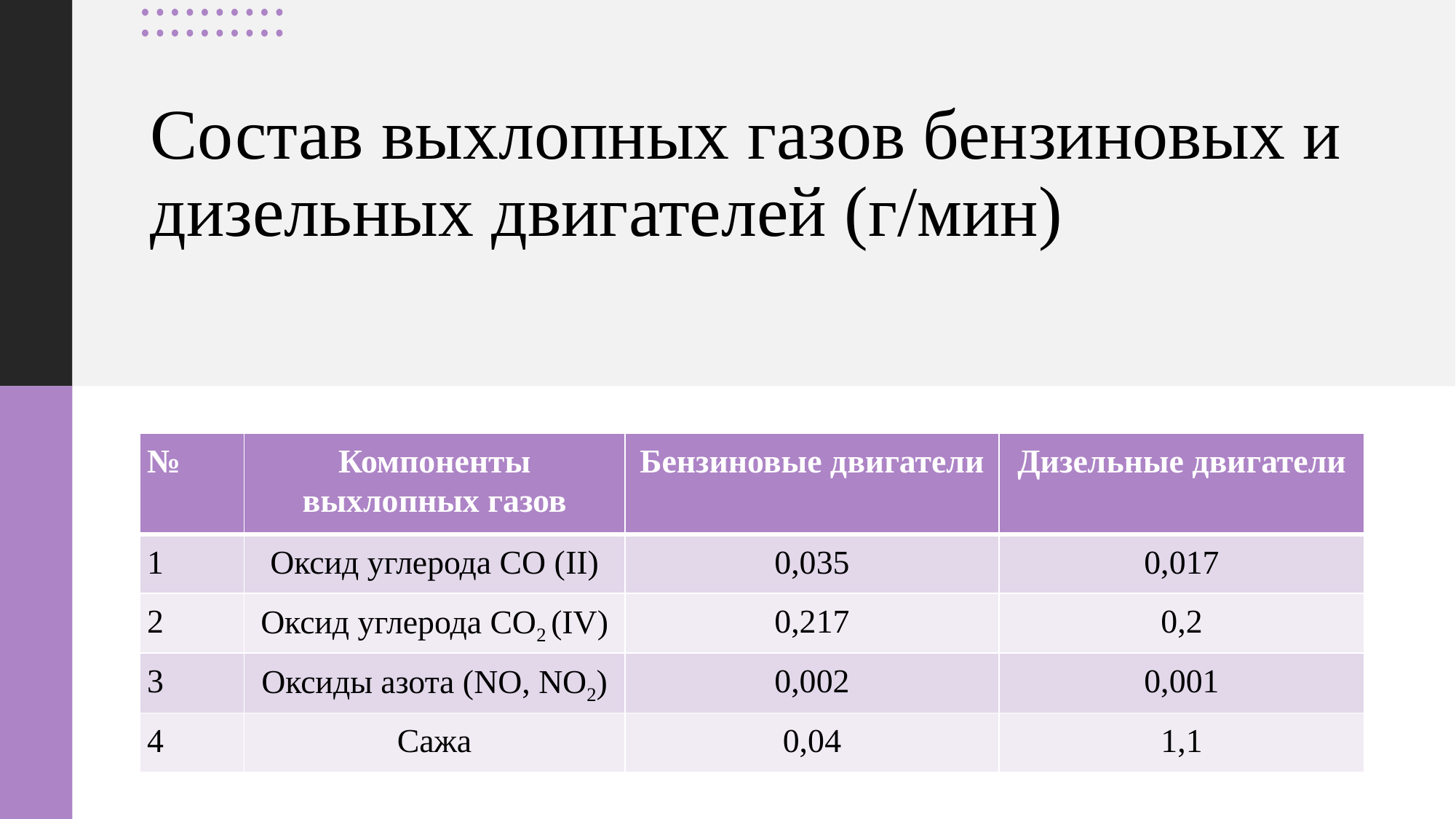

# Состав выхлопных газов бензиновых и дизельных двигателей (г/мин)

| № | Компоненты выхлопных газов | Бензиновые двигатели | Дизельные двигатели |
| --- | --- | --- | --- |
| 1 | Оксид углерода СО (II) | 0,035 | 0,017 |
| 2 | Оксид углерода СО2 (IV) | 0,217 | 0,2 |
| 3 | Оксиды азота (NO, NO2) | 0,002 | 0,001 |
| 4 | Сажа | 0,04 | 1,1 |